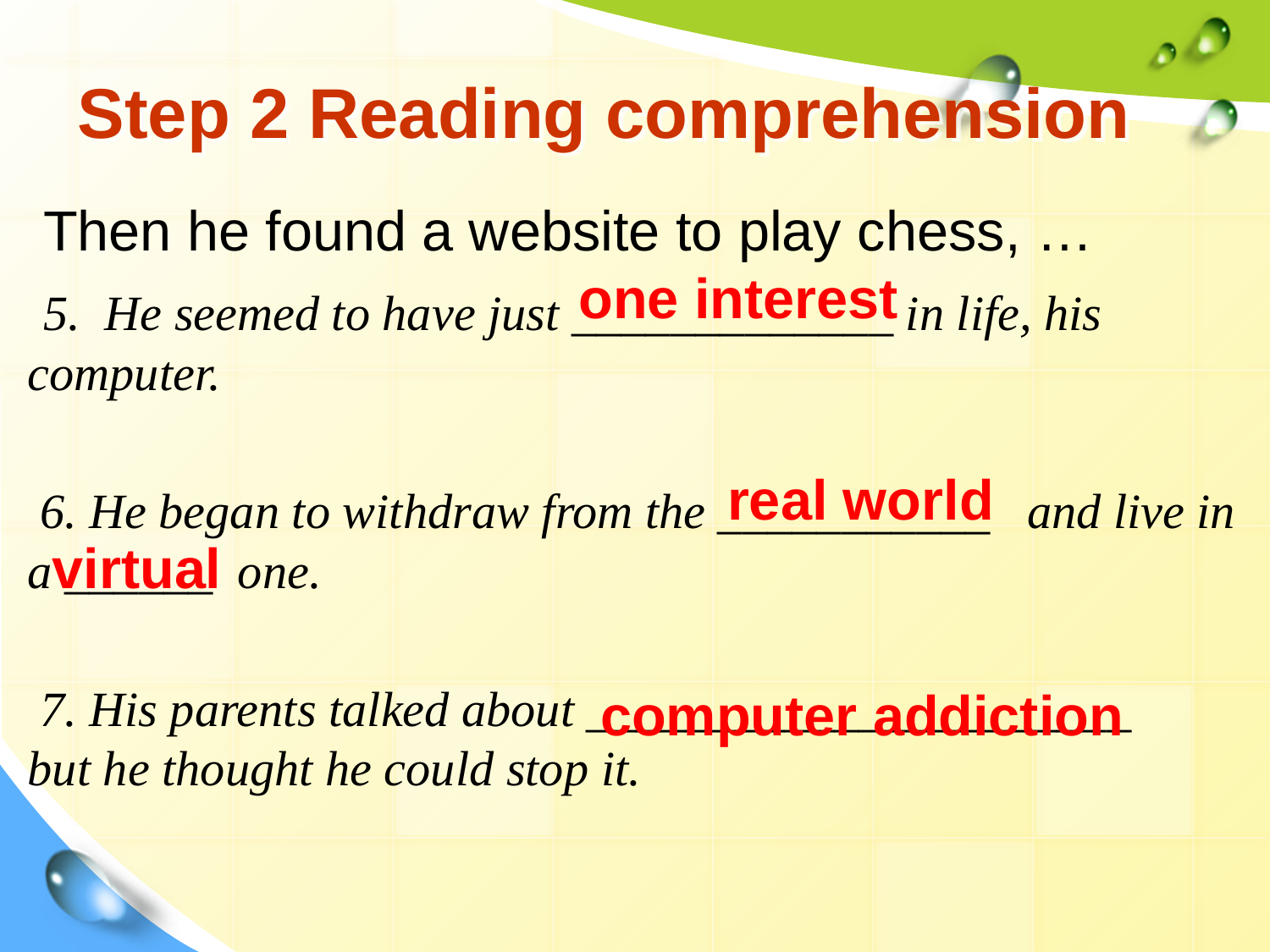

# Step 2 Reading comprehension
 Then he found a website to play chess, …
 5.  He seemed to have just _____________ in life, his computer.

 6. He began to withdraw from the ___________   and live in a ______  one.

 7. His parents talked about ______________________           but he thought he could stop it.
one interest
real world
virtual
computer addiction